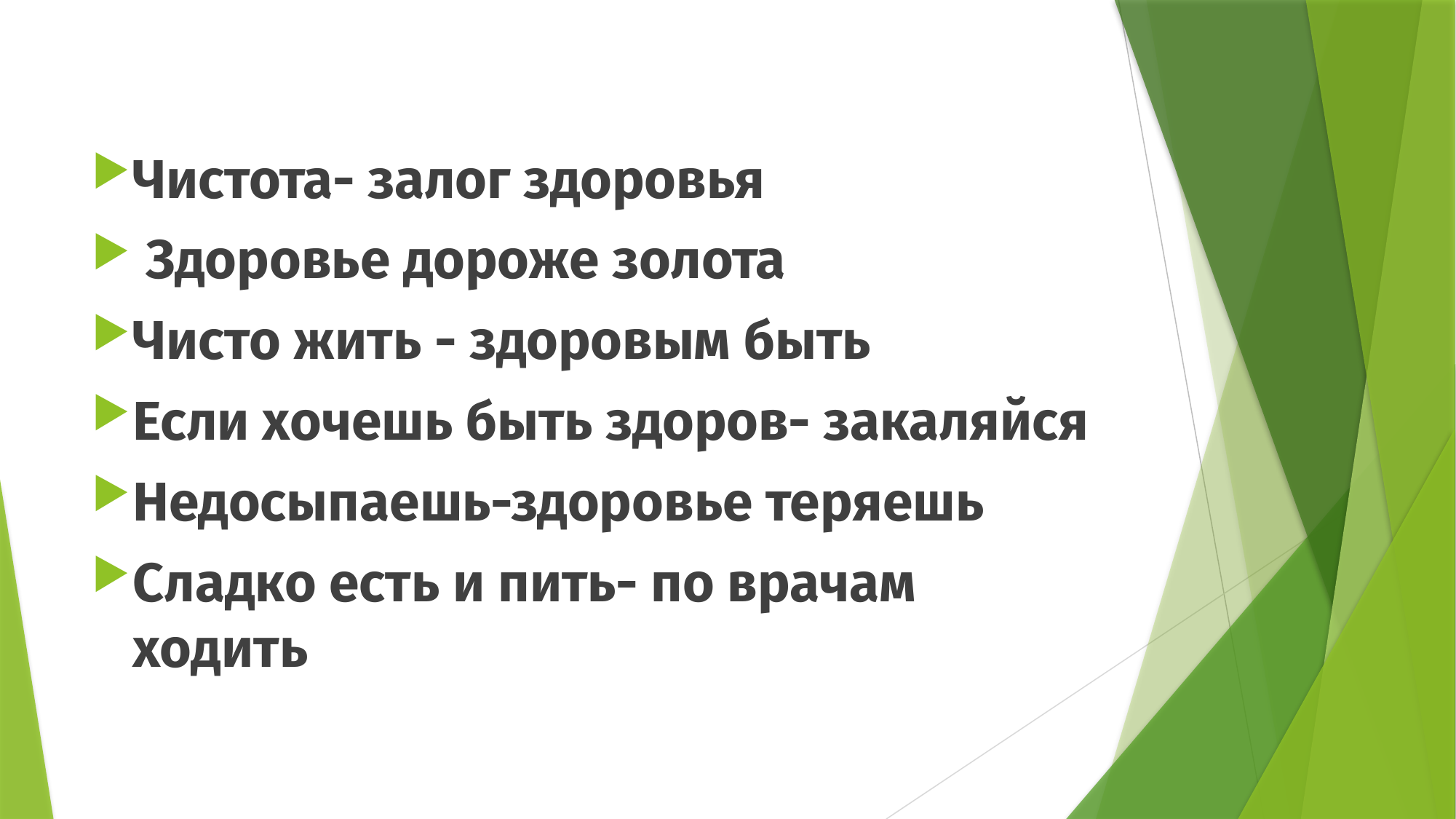

Чистота- залог здоровья
 Здоровье дороже золота
Чисто жить - здоровым быть
Если хочешь быть здоров- закаляйся
Недосыпаешь-здоровье теряешь
Сладко есть и пить- по врачам ходить